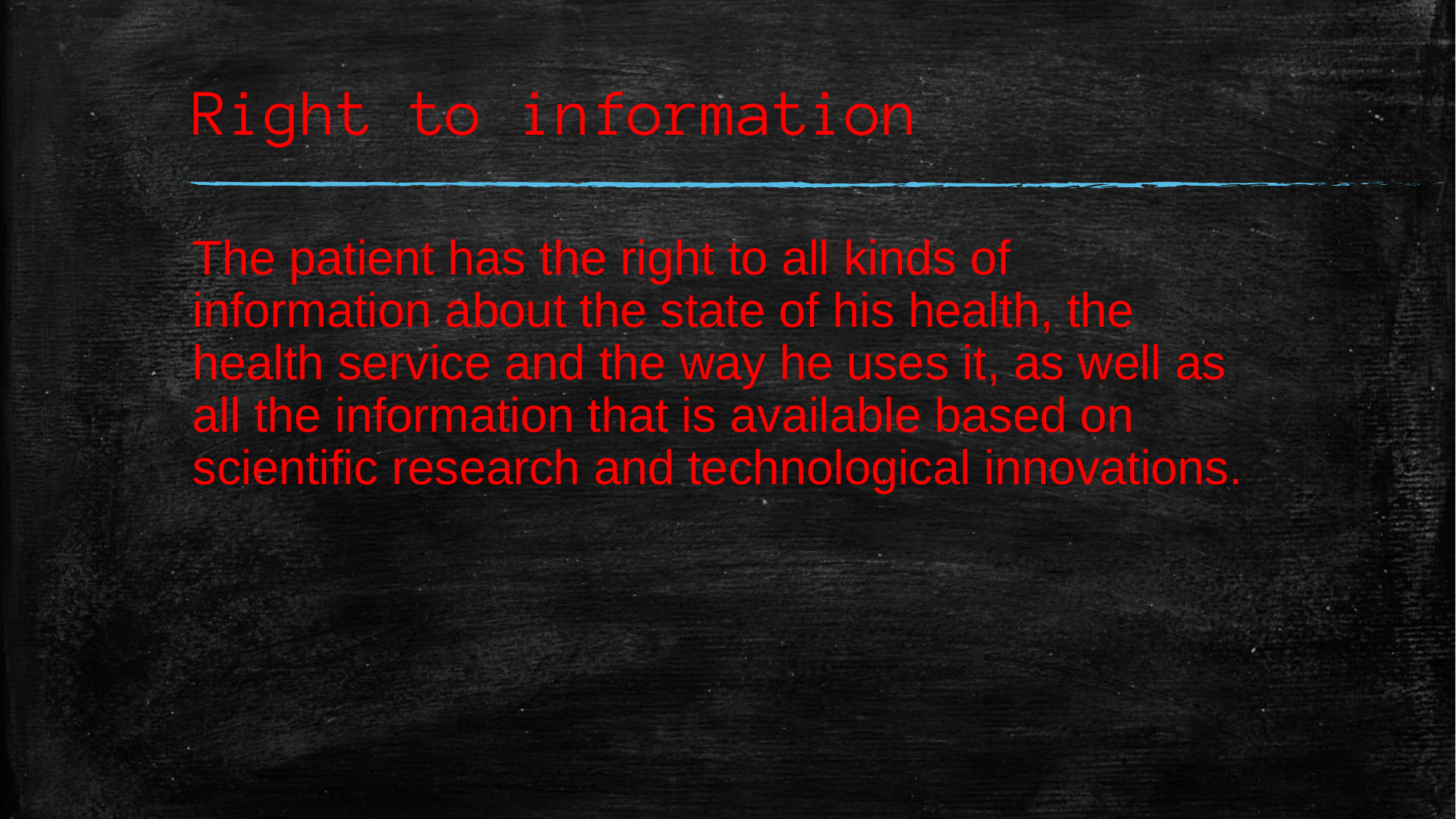

# Right to information
The patient has the right to all kinds of information about the state of his health, the health service and the way he uses it, as well as all the information that is available based on scientific research and technological innovations.